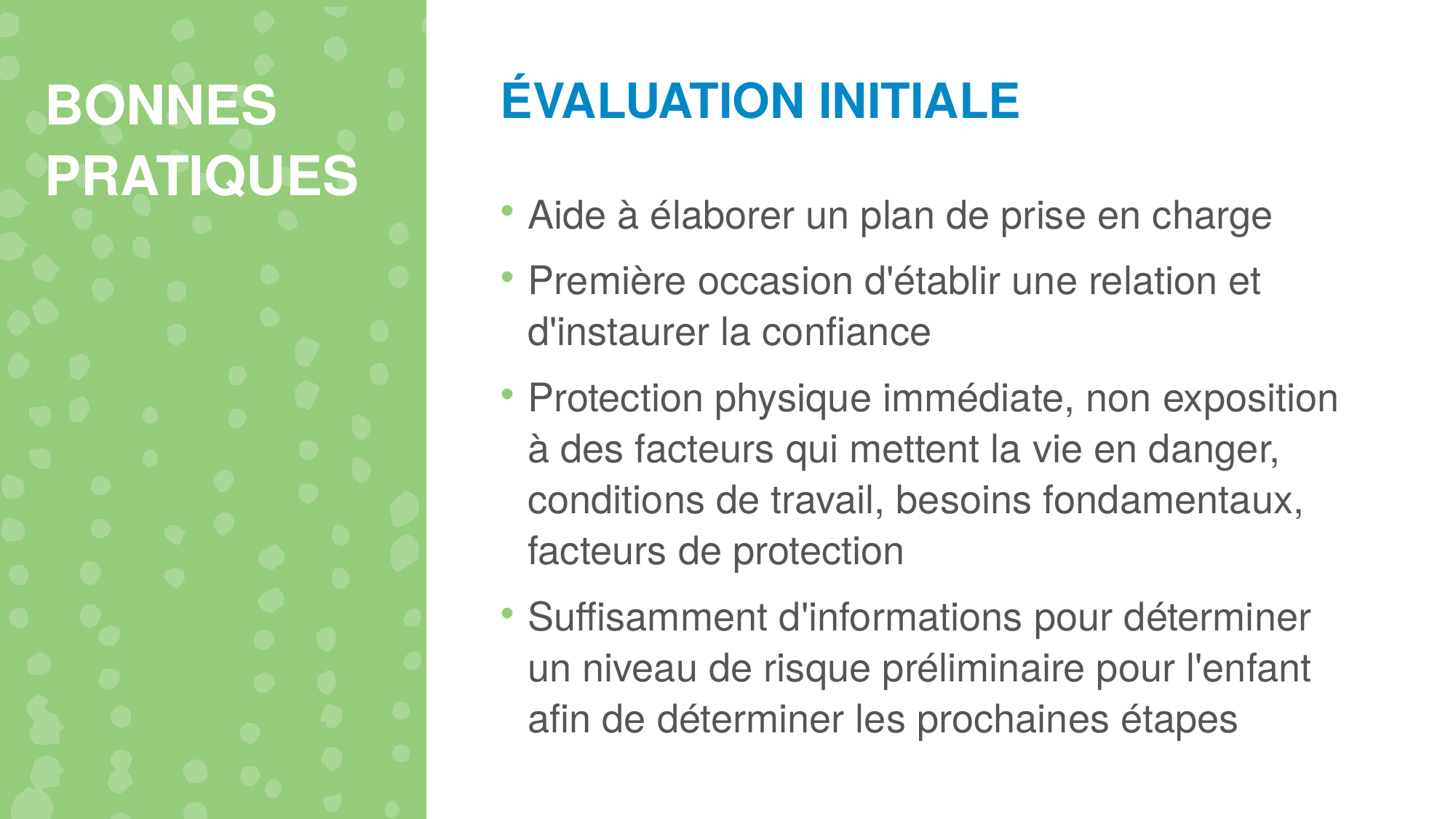

BONNES PRATIQUES
ÉVALUATION INITIALE
Aide à élaborer un plan de prise en charge
Première occasion d'établir une relation et d'instaurer la confiance
Protection physique immédiate, non exposition à des facteurs qui mettent la vie en danger, conditions de travail, besoins fondamentaux, facteurs de protection
Suffisamment d'informations pour déterminer un niveau de risque préliminaire pour l'enfant afin de déterminer les prochaines étapes